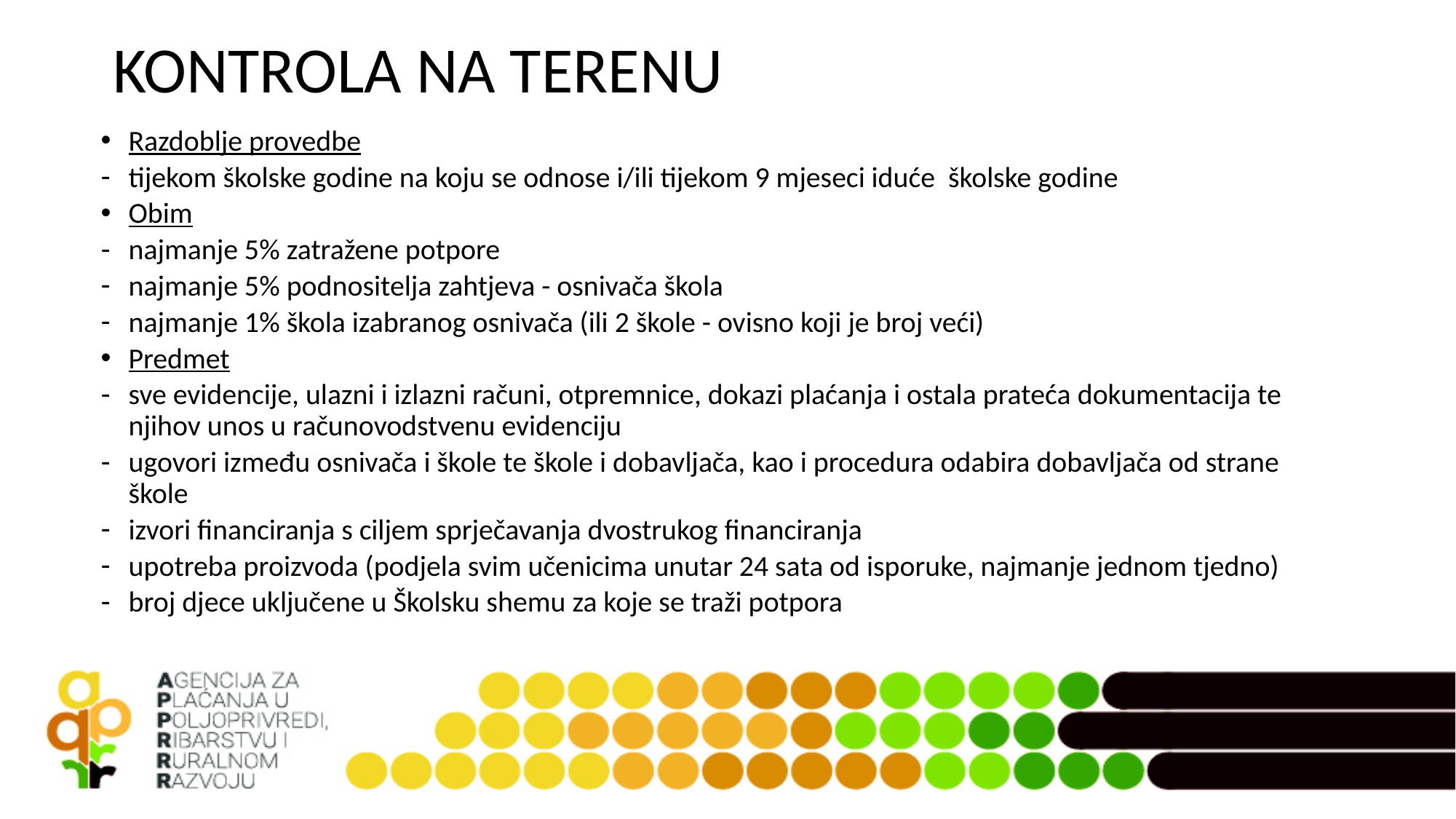

# KONTROLA NA TERENU
Razdoblje provedbe
tijekom školske godine na koju se odnose i/ili tijekom 9 mjeseci iduće  školske godine
Obim
najmanje 5% zatražene potpore
najmanje 5% podnositelja zahtjeva - osnivača škola
najmanje 1% škola izabranog osnivača (ili 2 škole - ovisno koji je broj veći)
Predmet
sve evidencije, ulazni i izlazni računi, otpremnice, dokazi plaćanja i ostala prateća dokumentacija te njihov unos u računovodstvenu evidenciju
ugovori između osnivača i škole te škole i dobavljača, kao i procedura odabira dobavljača od strane škole
izvori financiranja s ciljem sprječavanja dvostrukog financiranja
upotreba proizvoda (podjela svim učenicima unutar 24 sata od isporuke, najmanje jednom tjedno)
broj djece uključene u Školsku shemu za koje se traži potpora